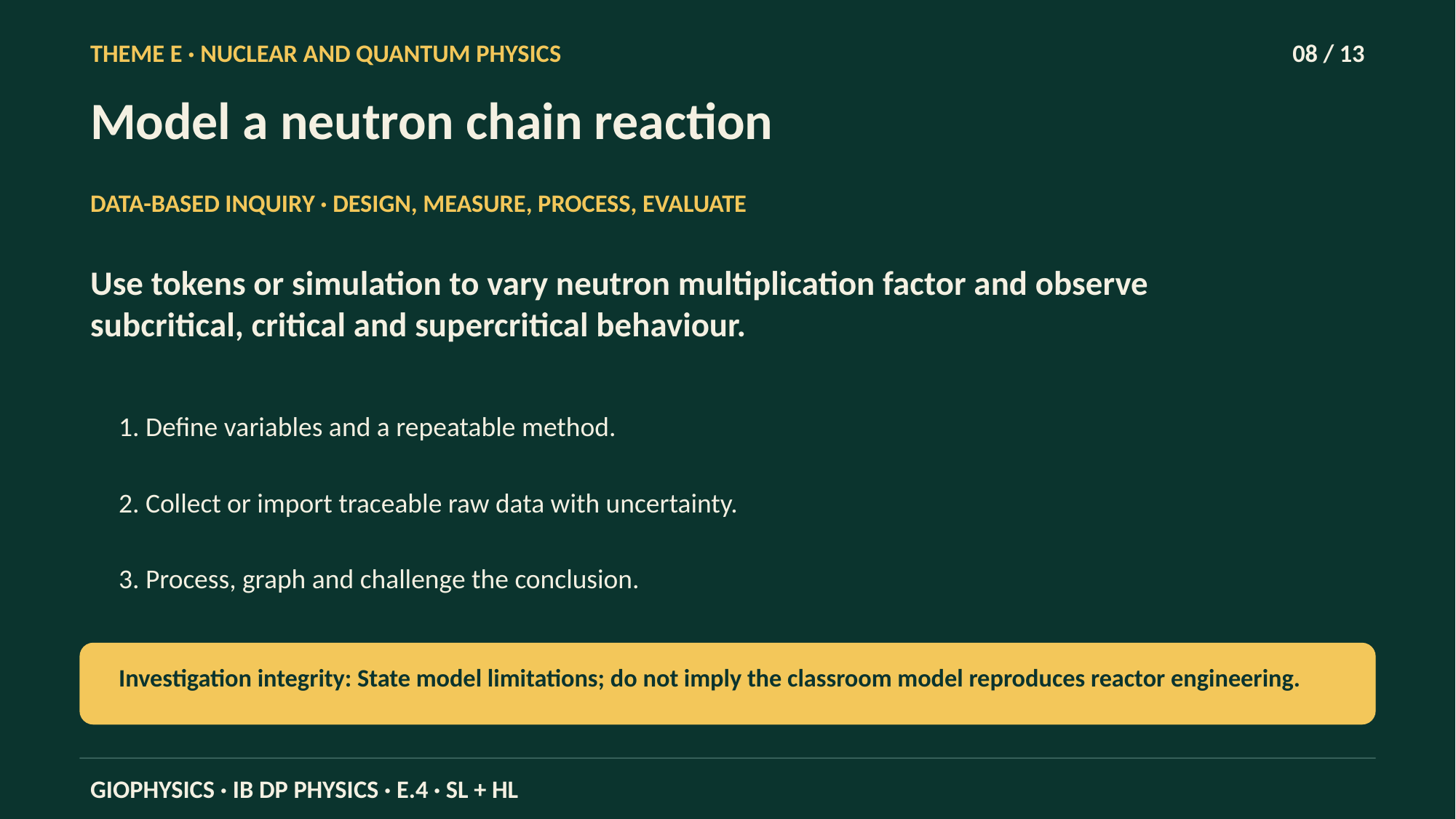

THEME E · NUCLEAR AND QUANTUM PHYSICS
08 / 13
Model a neutron chain reaction
DATA-BASED INQUIRY · DESIGN, MEASURE, PROCESS, EVALUATE
Use tokens or simulation to vary neutron multiplication factor and observe subcritical, critical and supercritical behaviour.
1. Define variables and a repeatable method.
2. Collect or import traceable raw data with uncertainty.
3. Process, graph and challenge the conclusion.

Investigation integrity: State model limitations; do not imply the classroom model reproduces reactor engineering.

GIOPHYSICS · IB DP PHYSICS · E.4 · SL + HL